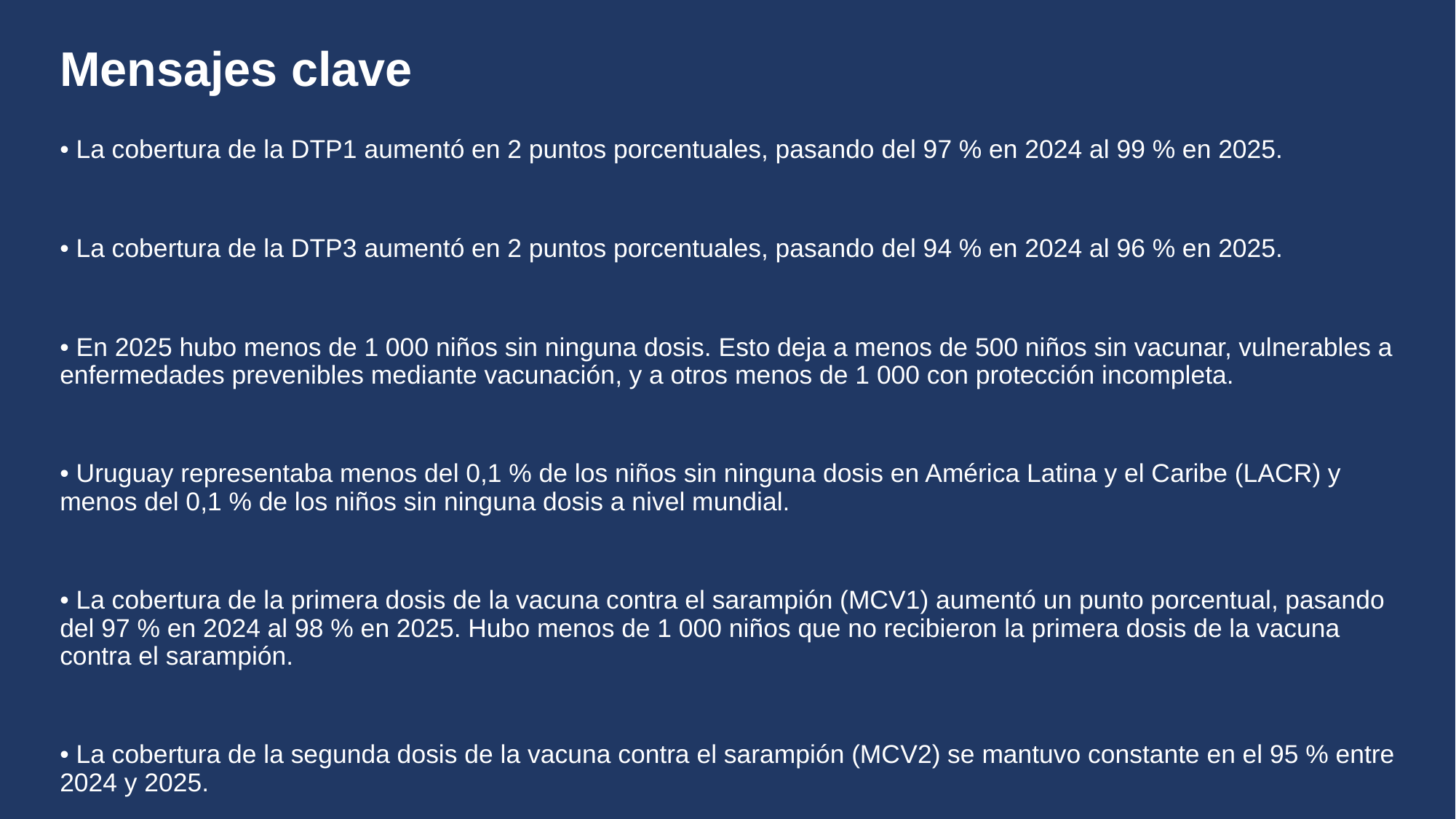

# Mensajes clave
• La cobertura de la DTP1 aumentó en 2 puntos porcentuales, pasando del 97 % en 2024 al 99 % en 2025.

• La cobertura de la DTP3 aumentó en 2 puntos porcentuales, pasando del 94 % en 2024 al 96 % en 2025.

• En 2025 hubo menos de 1 000 niños sin ninguna dosis. Esto deja a menos de 500 niños sin vacunar, vulnerables a enfermedades prevenibles mediante vacunación, y a otros menos de 1 000 con protección incompleta.

• Uruguay representaba menos del 0,1 % de los niños sin ninguna dosis en América Latina y el Caribe (LACR) y menos del 0,1 % de los niños sin ninguna dosis a nivel mundial.

• La cobertura de la primera dosis de la vacuna contra el sarampión (MCV1) aumentó un punto porcentual, pasando del 97 % en 2024 al 98 % en 2025. Hubo menos de 1 000 niños que no recibieron la primera dosis de la vacuna contra el sarampión.

• La cobertura de la segunda dosis de la vacuna contra el sarampión (MCV2) se mantuvo constante en el 95 % entre 2024 y 2025.

• La cobertura de la última dosis de la vacuna contra el VPH (HPVc) entre las niñas aumentó del 54 % al 57 % en 2025 gracias a la mejora en el rendimiento del programa.